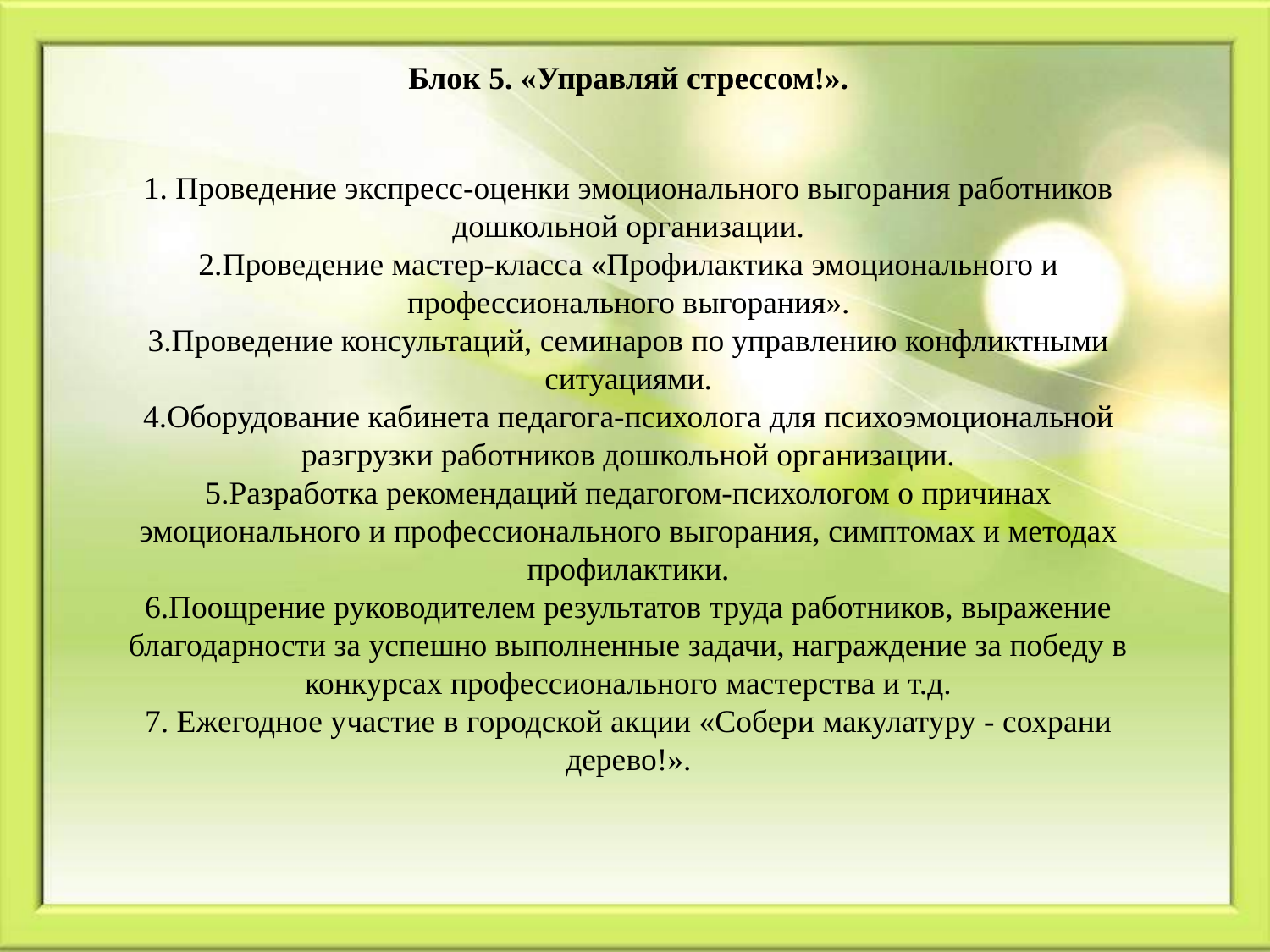

# Блок 5. «Управляй стрессом!». 1. Проведение экспресс-оценки эмоционального выгорания работников дошкольной организации. 2.Проведение мастер-класса «Профилактика эмоционального и профессионального выгорания». 3.Проведение консультаций, семинаров по управлению конфликтными ситуациями. 4.Оборудование кабинета педагога-психолога для психоэмоциональной разгрузки работников дошкольной организации. 5.Разработка рекомендаций педагогом-психологом о причинах эмоционального и профессионального выгорания, симптомах и методах профилактики. 6.Поощрение руководителем результатов труда работников, выражение благодарности за успешно выполненные задачи, награждение за победу в конкурсах профессионального мастерства и т.д. 7. Ежегодное участие в городской акции «Собери макулатуру - сохрани дерево!».